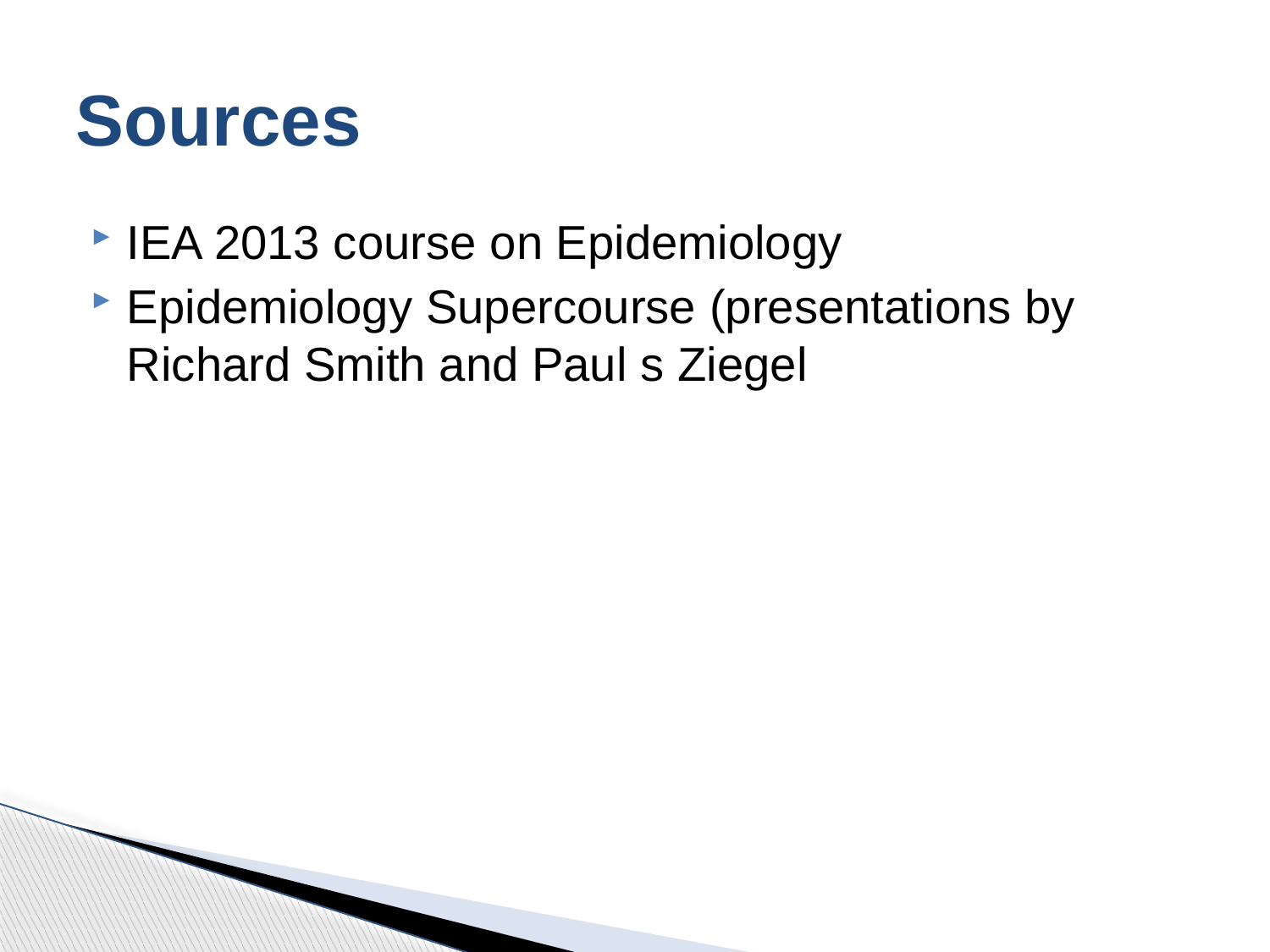

# Sources
IEA 2013 course on Epidemiology
Epidemiology Supercourse (presentations by Richard Smith and Paul s Ziegel